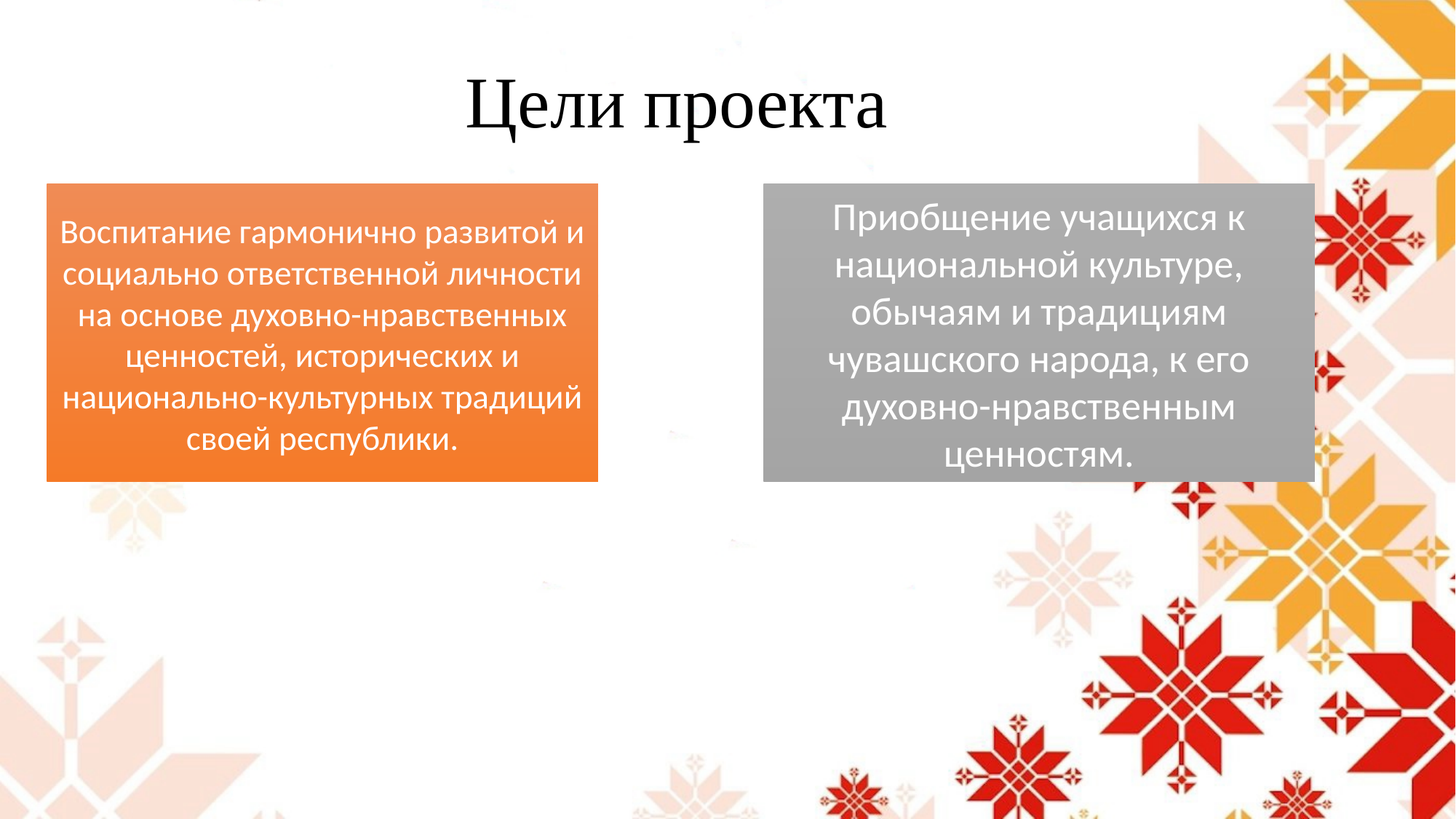

# Цели проекта
Воспитание гармонично развитой и социально ответственной личности на основе духовно-нравственных ценностей, исторических и национально-культурных традиций своей республики.
Приобщение учащихся к национальной культуре, обычаям и традициям чувашского народа, к его духовно-нравственным ценностям.